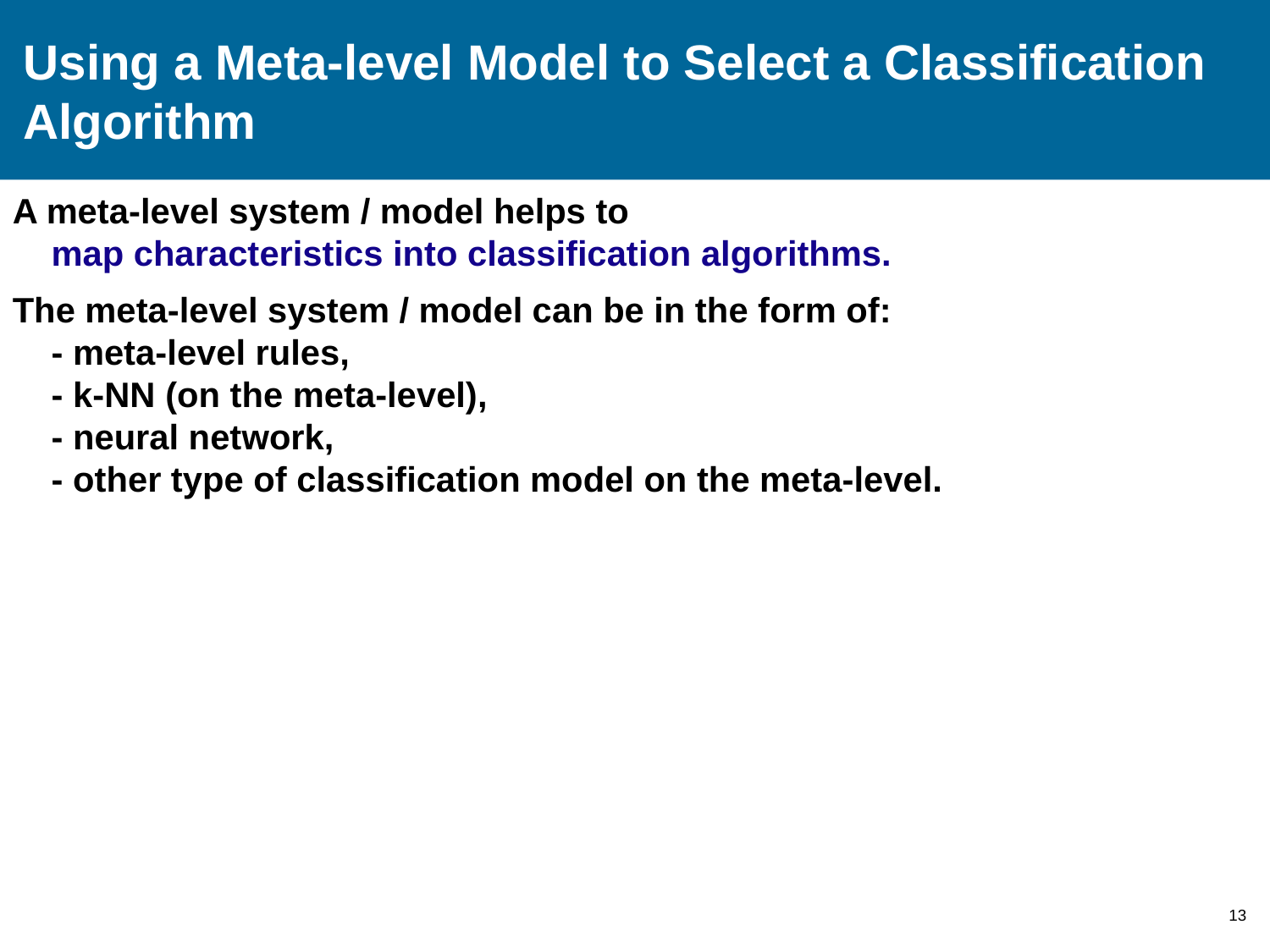

# Using a Meta-level Model to Select a Classification Algorithm
A meta-level system / model helps to
    map characteristics into classification algorithms.
The meta-level system / model can be in the form of:
    - meta-level rules,
    - k-NN (on the meta-level),
    - neural network,
    - other type of classification model on the meta-level.

13